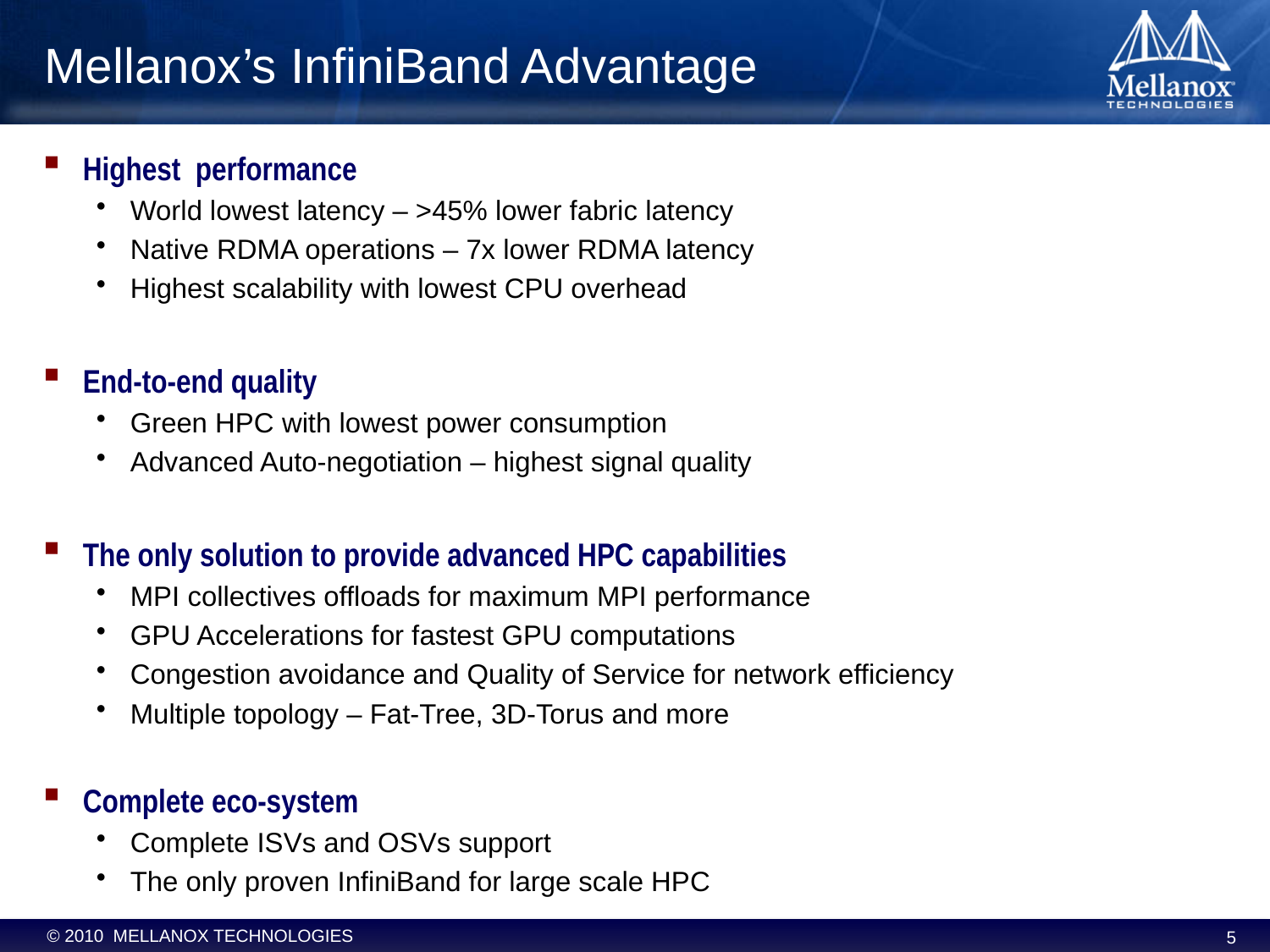

# Mellanox’s InfiniBand Advantage
Highest  performance
World lowest latency – >45% lower fabric latency
Native RDMA operations – 7x lower RDMA latency
Highest scalability with lowest CPU overhead

End-to-end quality
Green HPC with lowest power consumption
Advanced Auto-negotiation – highest signal quality

The only solution to provide advanced HPC capabilities
MPI collectives offloads for maximum MPI performance
GPU Accelerations for fastest GPU computations
Congestion avoidance and Quality of Service for network efficiency
Multiple topology – Fat-Tree, 3D-Torus and more

Complete eco-system
Complete ISVs and OSVs support
The only proven InfiniBand for large scale HPC

5